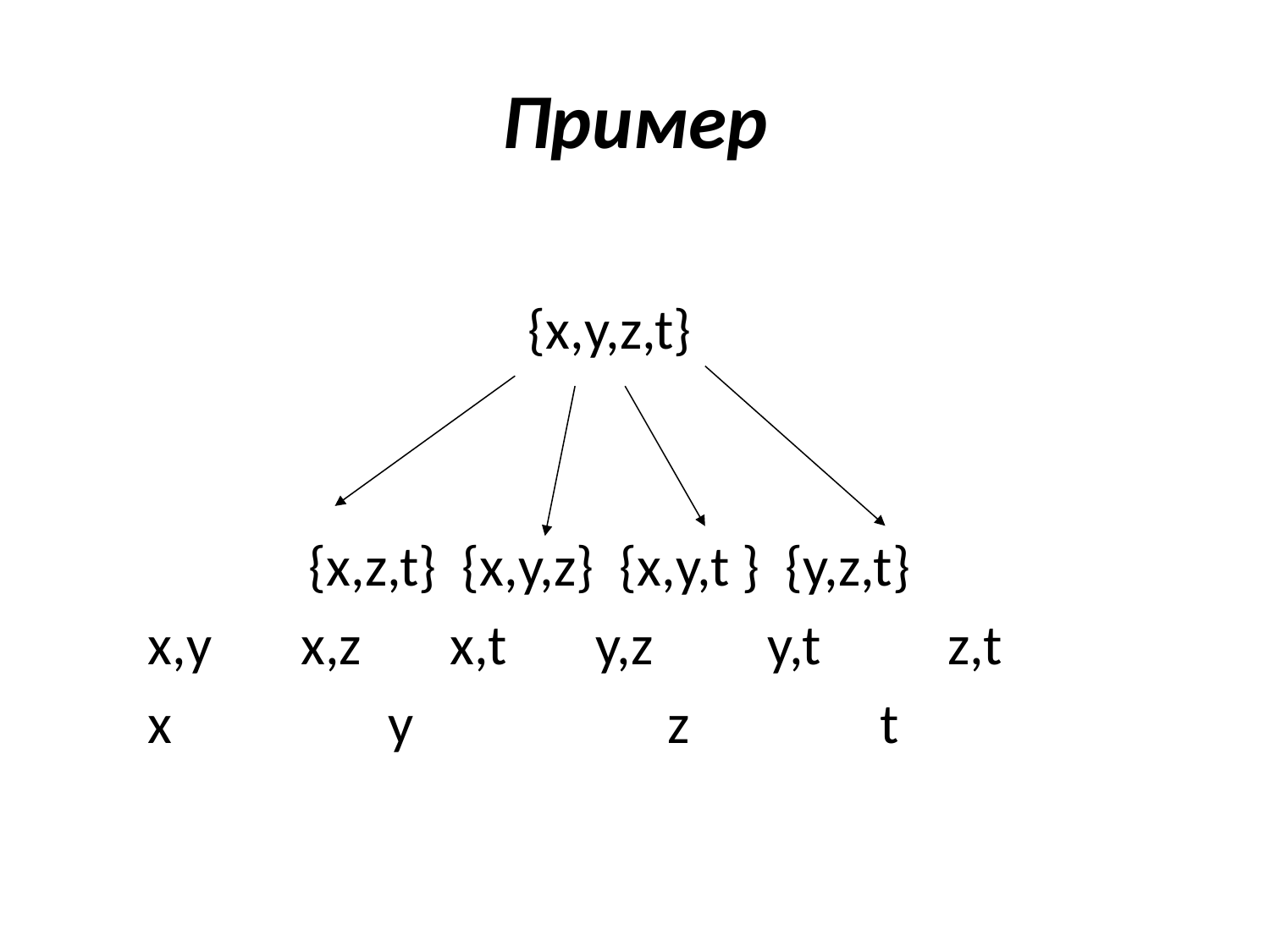

# Пример
{x,y,z,t}

{x,z,t}  {x,y,z}  {x,y,t }  {y,z,t}
x,y       x,z       x,t       y,z         y,t          z,t
x                 y                    z               t